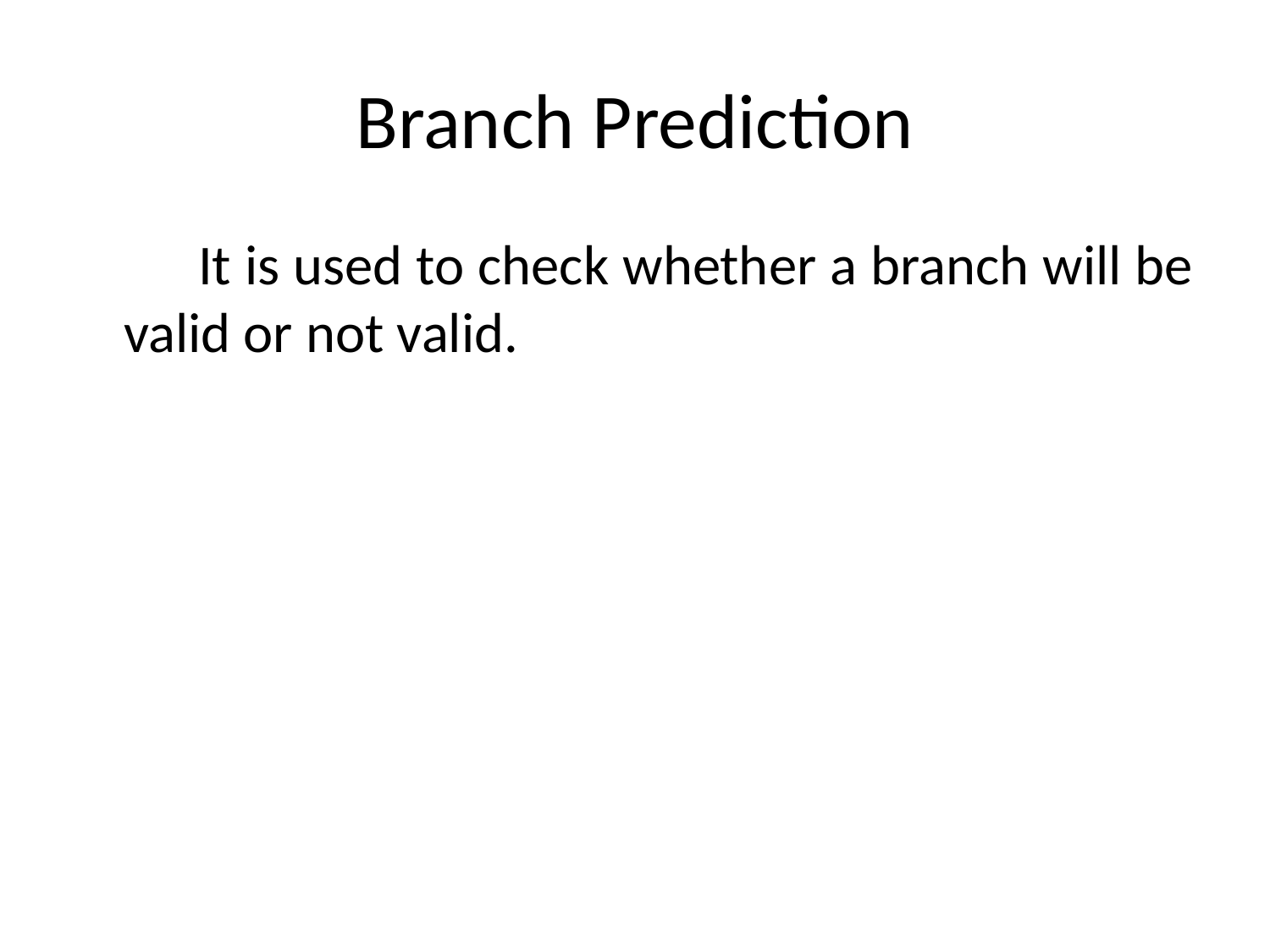

# Branch Prediction
         It is used to check whether a branch will be valid or not valid.